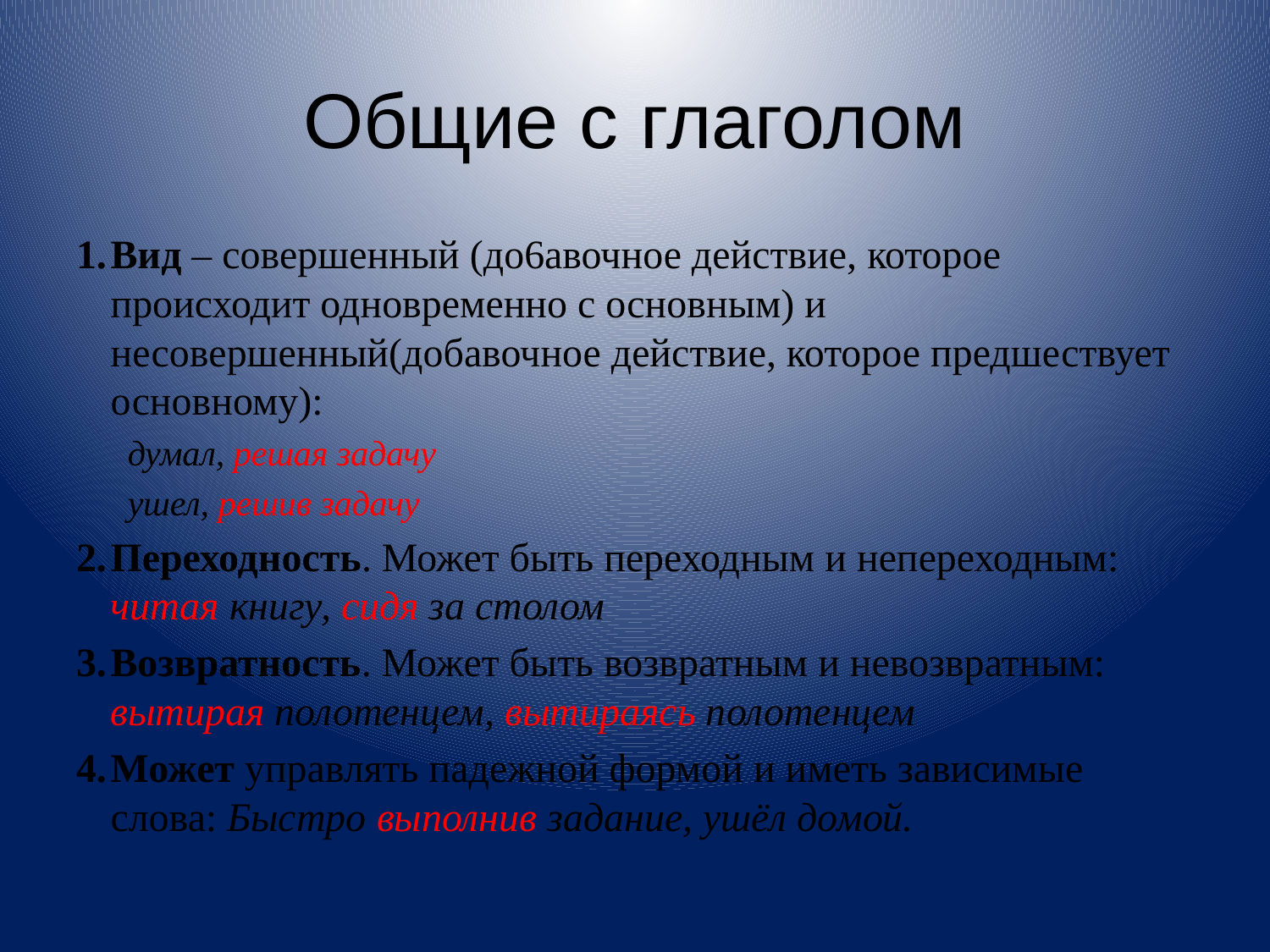

# Общие с глаголом
Вид – совершенный (до6авочное действие, которое происходит одновременно с основным) и несовершенный(добавочное действие, которое предшествует основному):
думал, решая задачу
ушел, решив задачу
Переходность. Может быть переходным и непереходным: читая книгу, сидя за столом
Возвратность. Может быть возвратным и невозвратным: вытирая полотенцем, вытираясь полотенцем
Может управлять падежной формой и иметь зависимые слова: Быстро выполнив задание, ушёл домой.